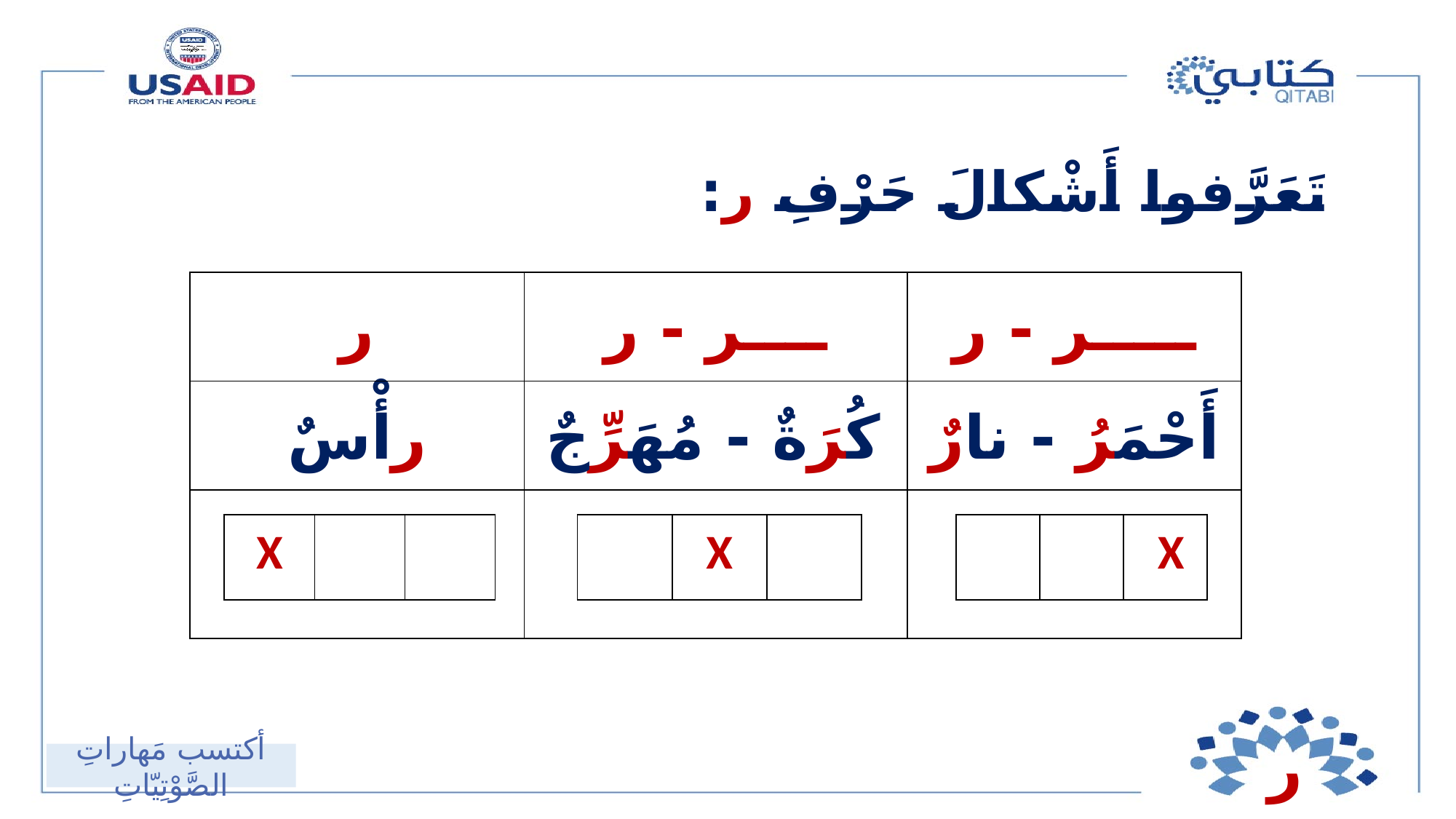

# تَعَرَّفوا أَشْكالَ حَرْفِ ر:
| ر | ــــر - ر | ـــــر - ر |
| --- | --- | --- |
| رأْسٌ | كُرَةٌ - مُهَرِّجٌ | أَحْمَرُ - نارٌ |
|  |  |  |
|  | X |  |
| --- | --- | --- |
|  |  | X |
| --- | --- | --- |
| X |  |  |
| --- | --- | --- |
ر
أكتسب مَهاراتِ الصَّوْتِيّاتِ